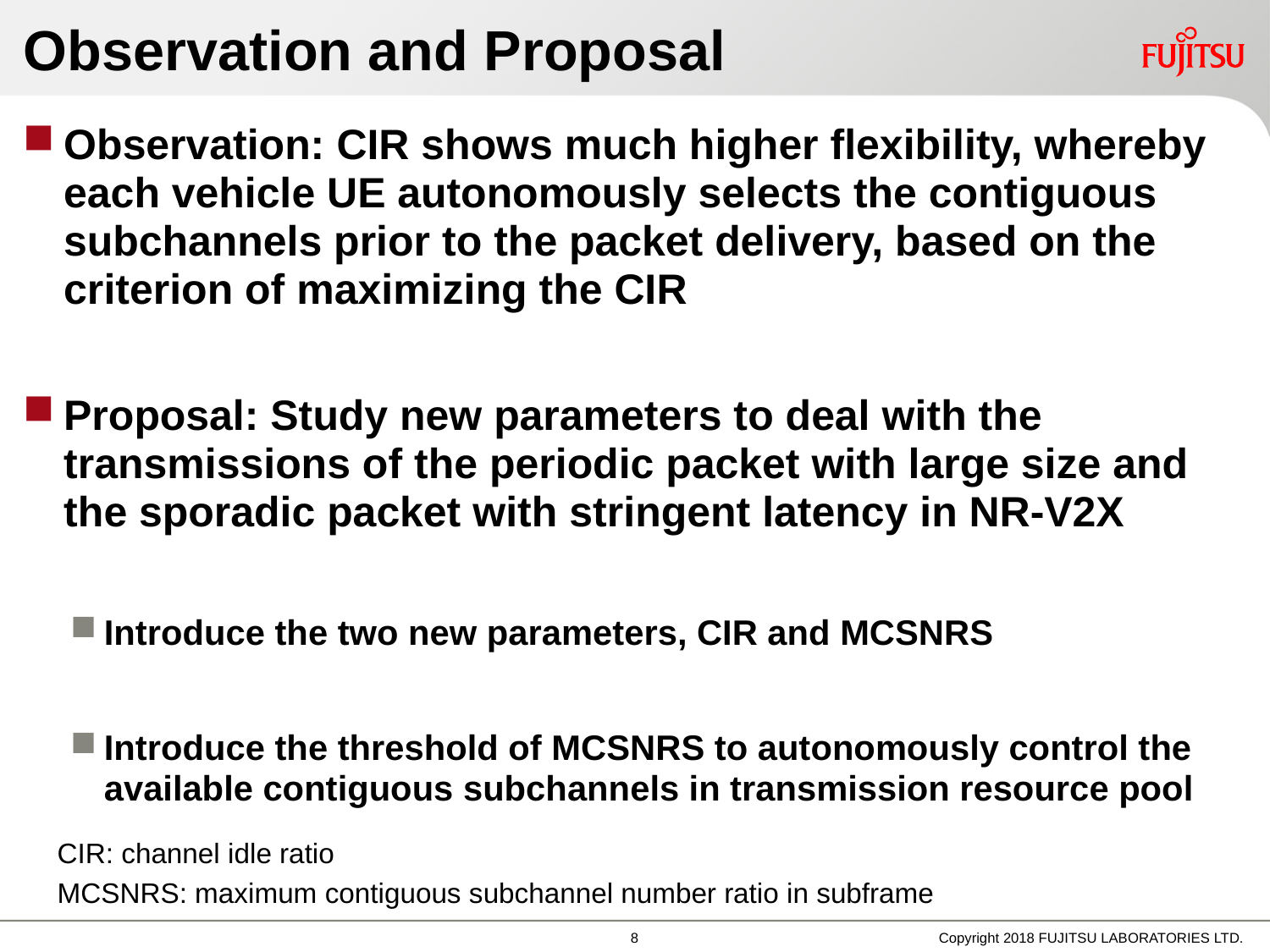

# Observation and Proposal
Observation: CIR shows much higher flexibility, whereby each vehicle UE autonomously selects the contiguous subchannels prior to the packet delivery, based on the criterion of maximizing the CIR

Proposal: Study new parameters to deal with the transmissions of the periodic packet with large size and the sporadic packet with stringent latency in NR-V2X

Introduce the two new parameters, CIR and MCSNRS

Introduce the threshold of MCSNRS to autonomously control the available contiguous subchannels in transmission resource pool
CIR: channel idle ratio
MCSNRS: maximum contiguous subchannel number ratio in subframe
8
Copyright 2018 FUJITSU LABORATORIES LTD.